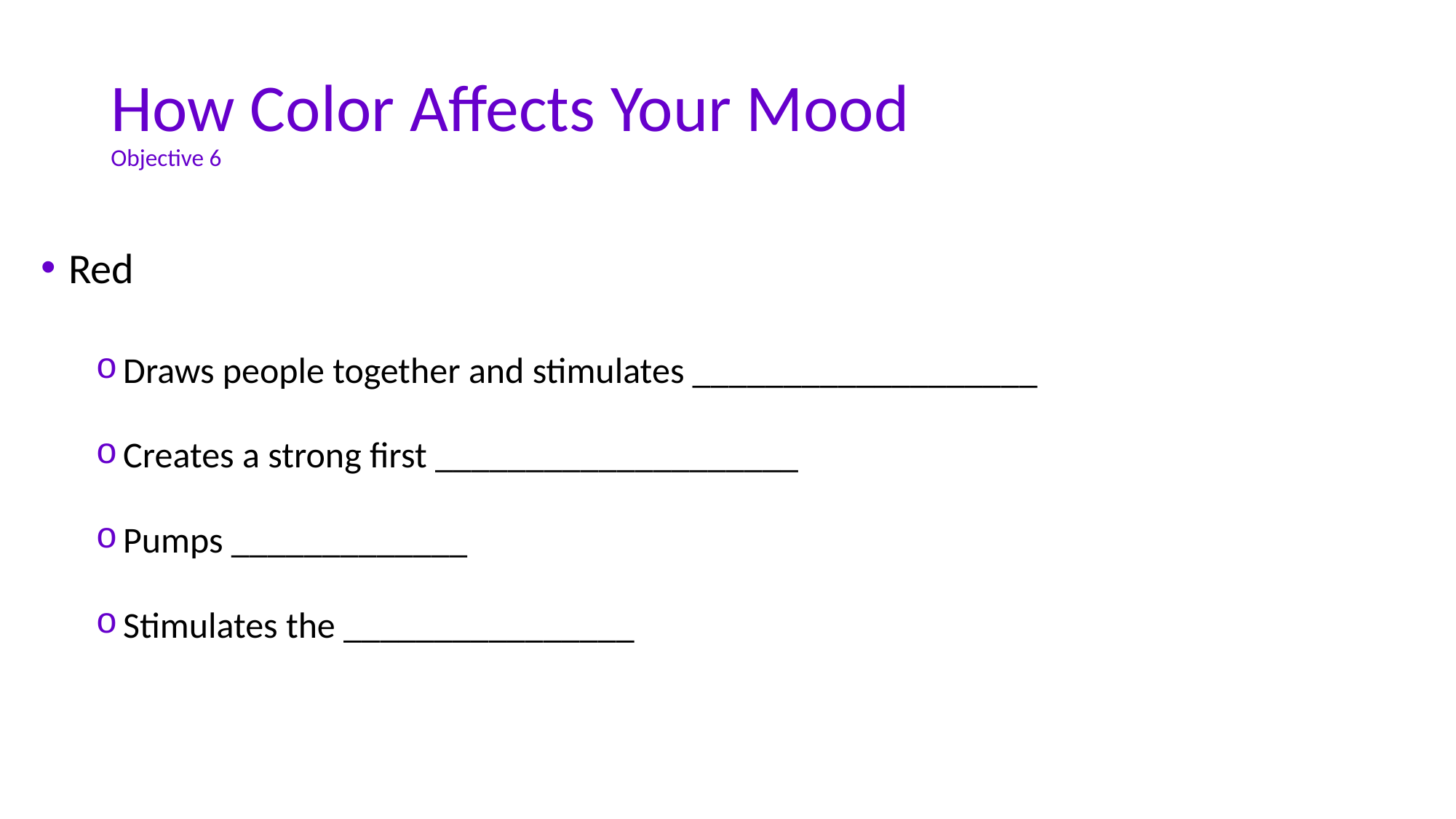

# How Color Affects Your Mood Objective 6
Red

Draws people together and stimulates ___________________

Creates a strong first ____________________

Pumps _____________

Stimulates the ________________